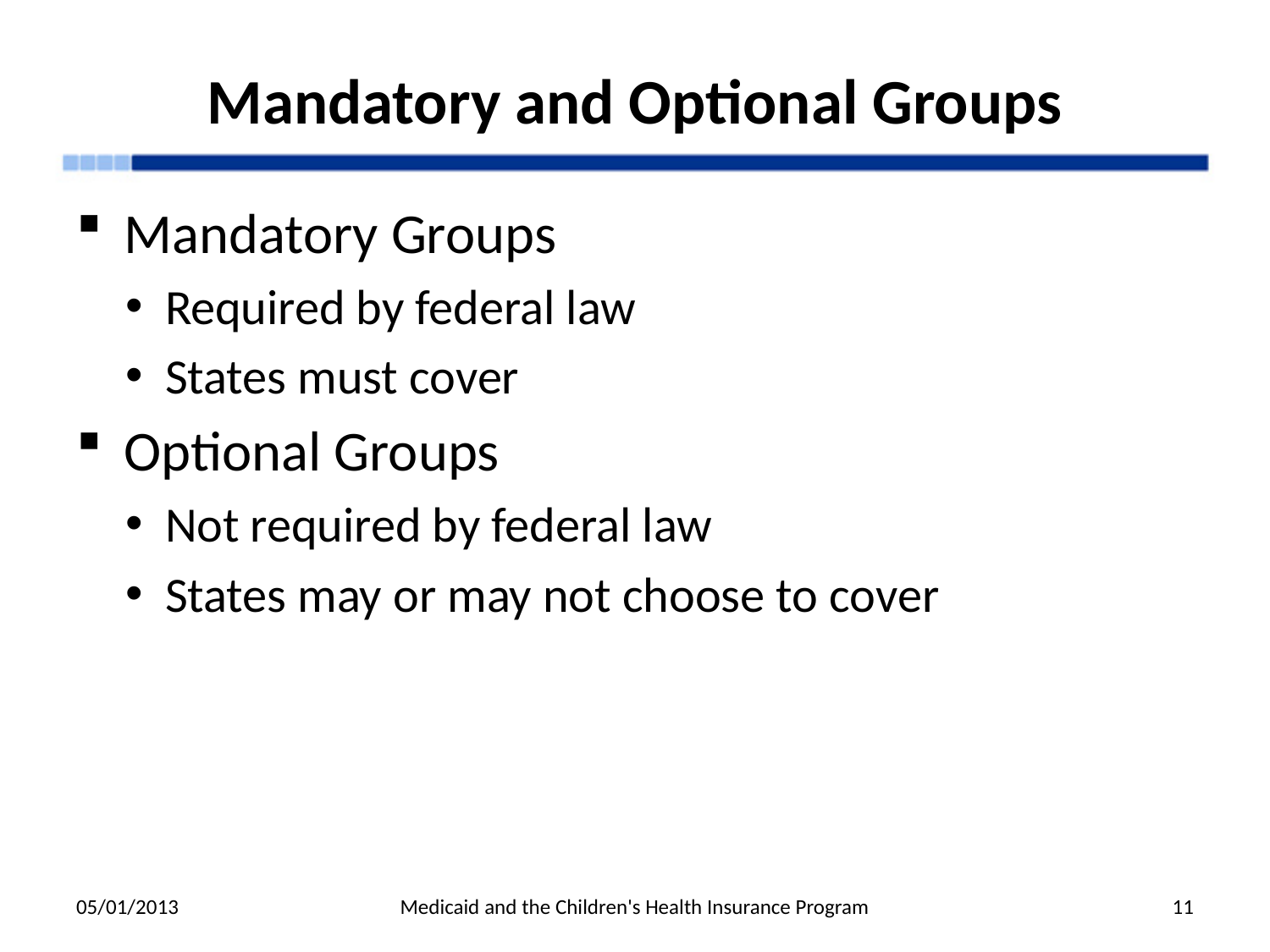

# Mandatory and Optional Groups
Mandatory Groups
Required by federal law
States must cover
Optional Groups
Not required by federal law
States may or may not choose to cover
05/01/2013
Medicaid and the Children's Health Insurance Program
11